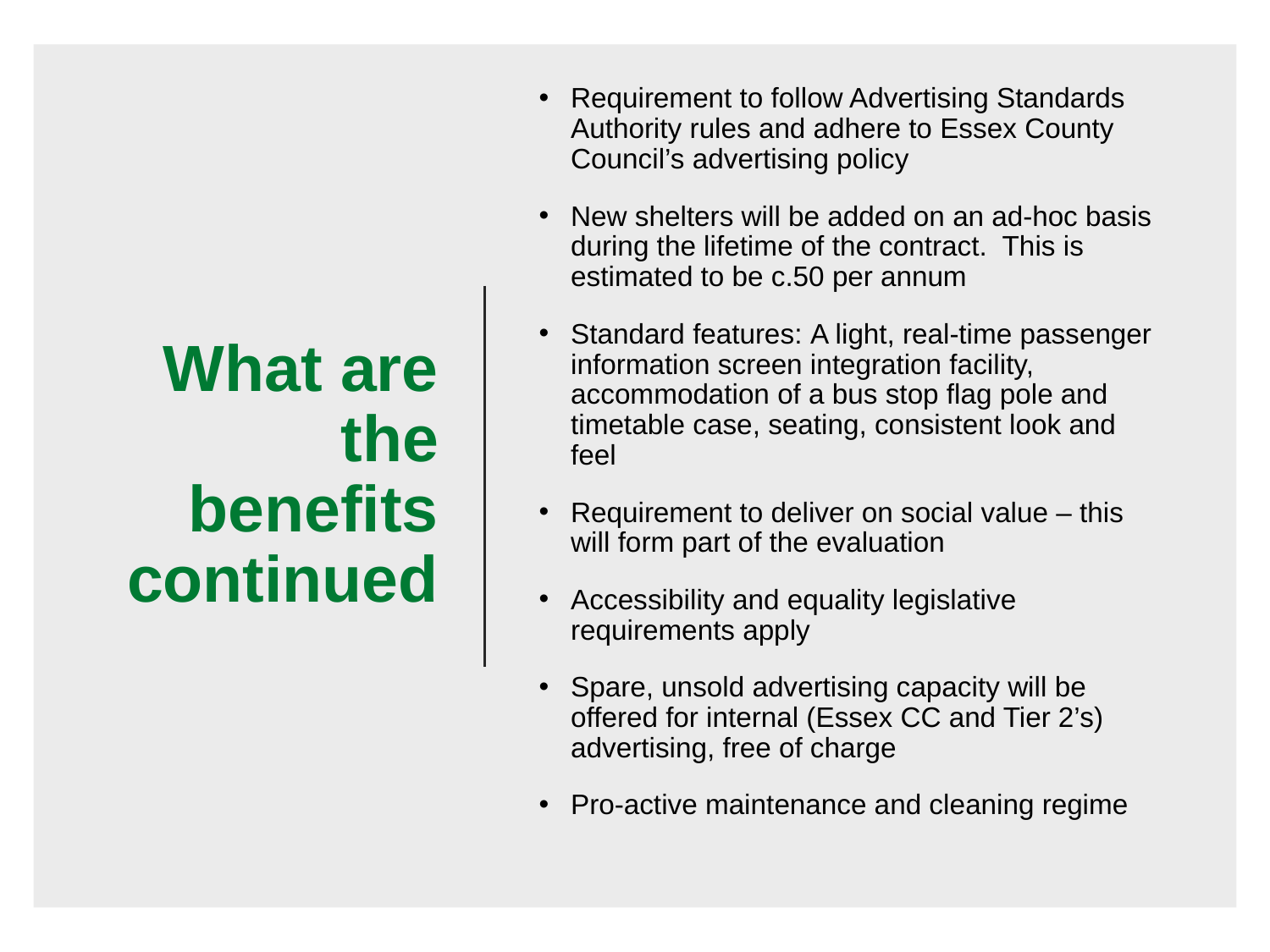

Requirement to follow Advertising Standards Authority rules and adhere to Essex County Council’s advertising policy
New shelters will be added on an ad-hoc basis during the lifetime of the contract.  This is estimated to be c.50 per annum
Standard features: A light, real-time passenger information screen integration facility, accommodation of a bus stop flag pole and timetable case, seating, consistent look and feel
Requirement to deliver on social value – this will form part of the evaluation
Accessibility and equality legislative requirements apply
Spare, unsold advertising capacity will be offered for internal (Essex CC and Tier 2’s) advertising, free of charge
Pro-active maintenance and cleaning regime

# What are the benefits continued